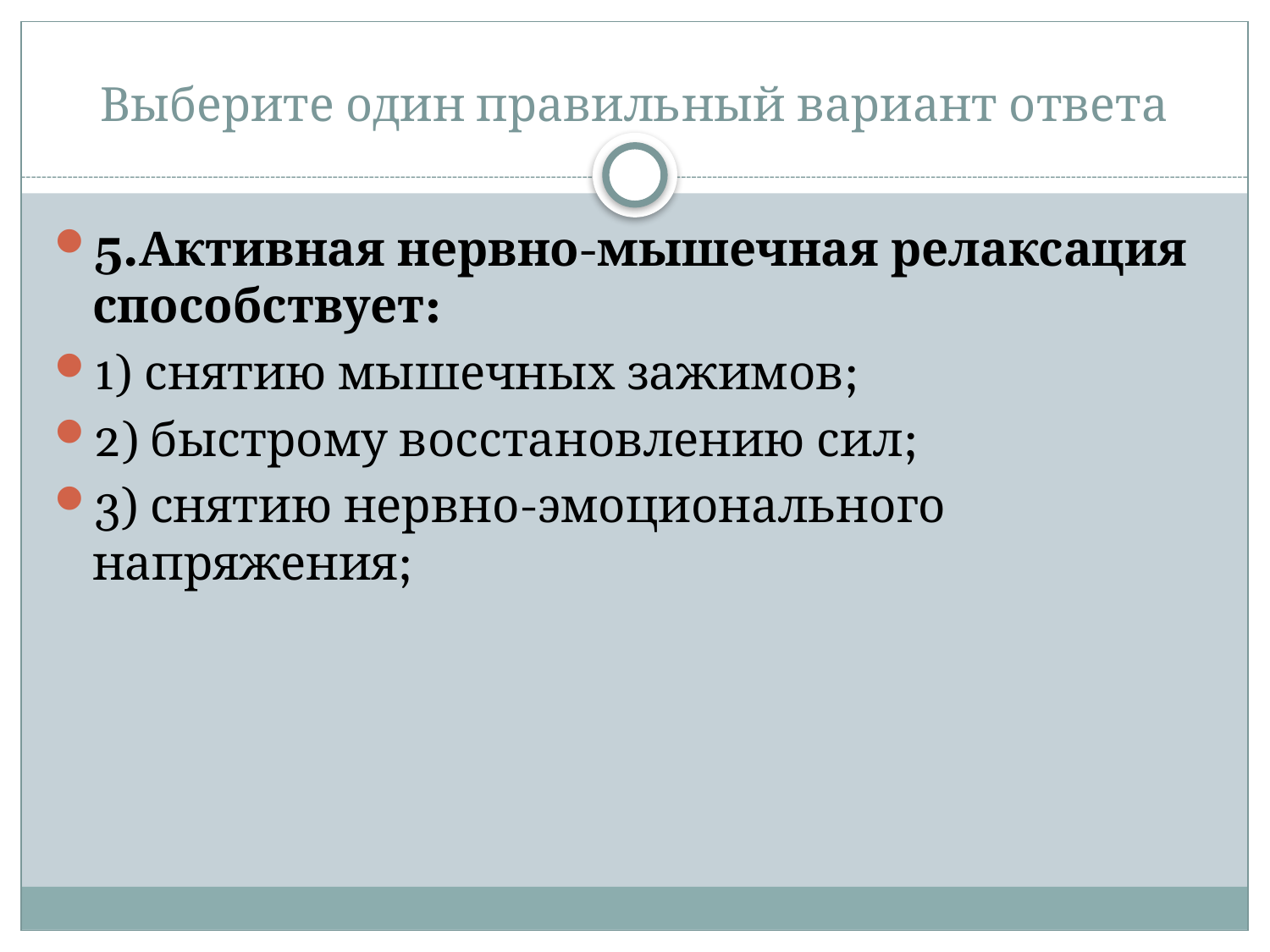

# Выберите один правильный вариант ответа
5.Активная нервно-мышечная релаксация способствует:
1) снятию мышечных зажимов;
2) быстрому восстановлению сил;
3) снятию нервно-эмоционального напряжения;